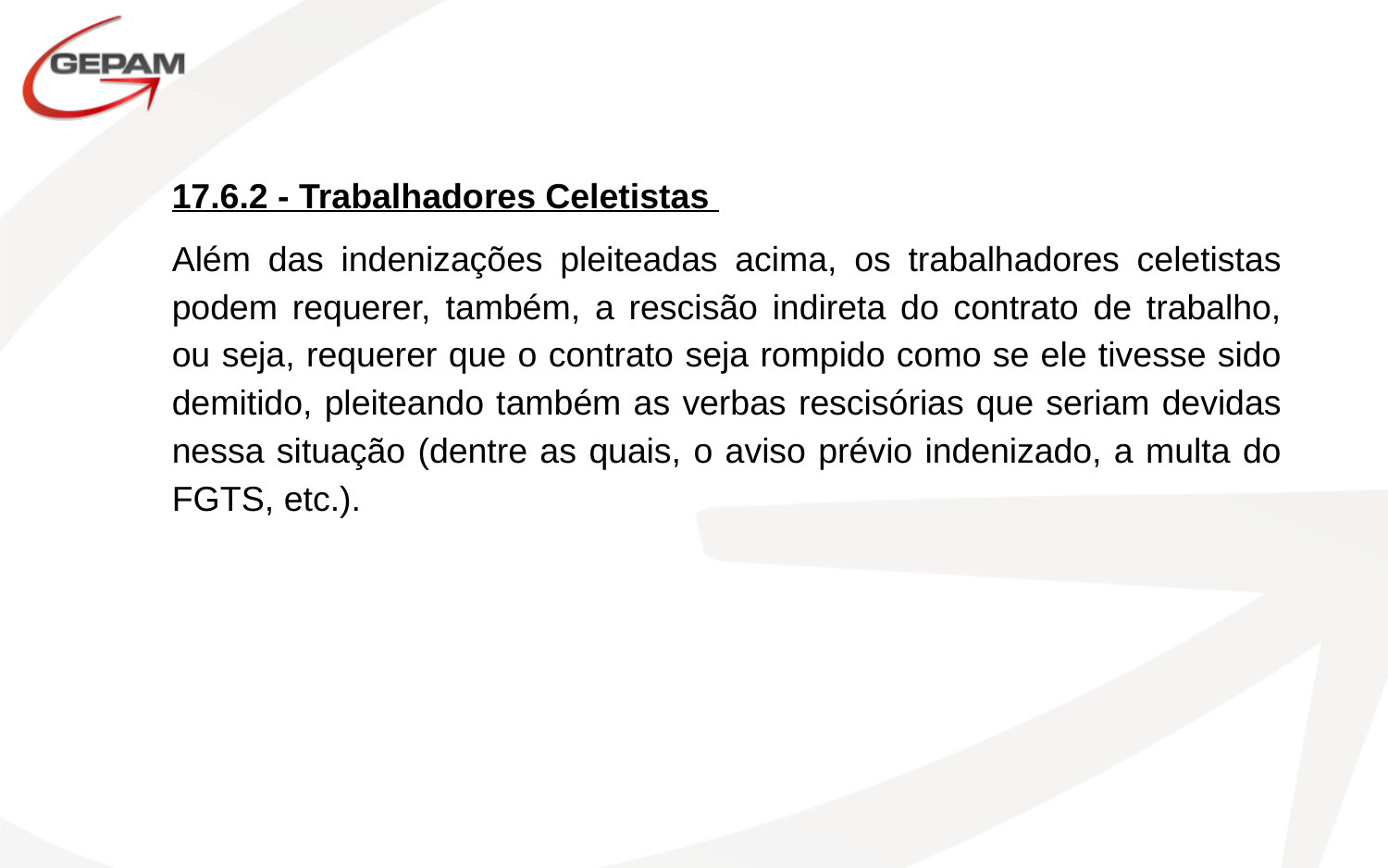

17.6.2 - Trabalhadores Celetistas
Além das indenizações pleiteadas acima, os trabalhadores celetistas podem requerer, também, a rescisão indireta do contrato de trabalho, ou seja, requerer que o contrato seja rompido como se ele tivesse sido demitido, pleiteando também as verbas rescisórias que seriam devidas nessa situação (dentre as quais, o aviso prévio indenizado, a multa do FGTS, etc.).